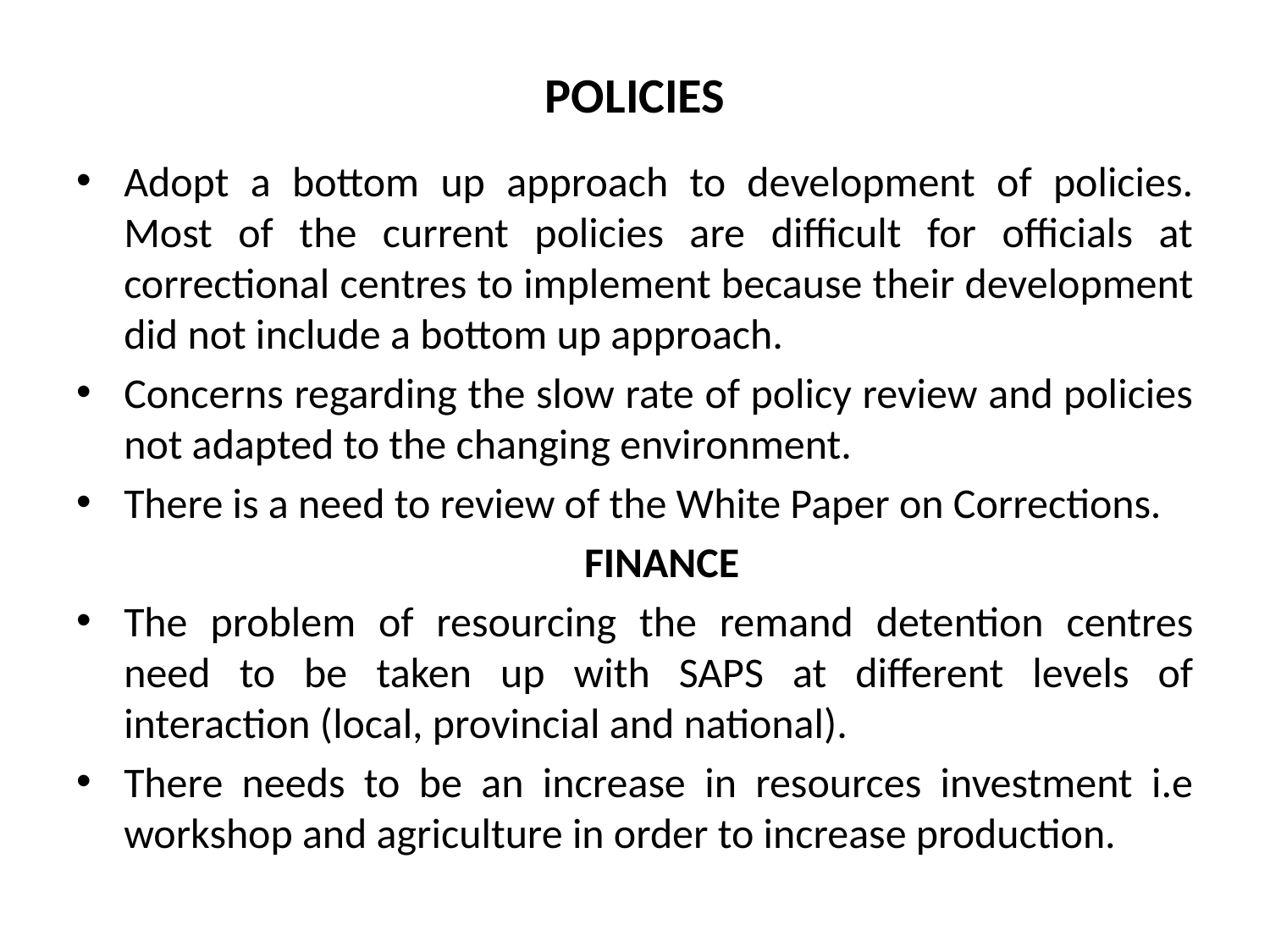

# POLICIES
Adopt a bottom up approach to development of policies. Most of the current policies are difficult for officials at correctional centres to implement because their development did not include a bottom up approach.
Concerns regarding the slow rate of policy review and policies not adapted to the changing environment.
There is a need to review of the White Paper on Corrections.
				FINANCE
The problem of resourcing the remand detention centres need to be taken up with SAPS at different levels of interaction (local, provincial and national).
There needs to be an increase in resources investment i.e workshop and agriculture in order to increase production.